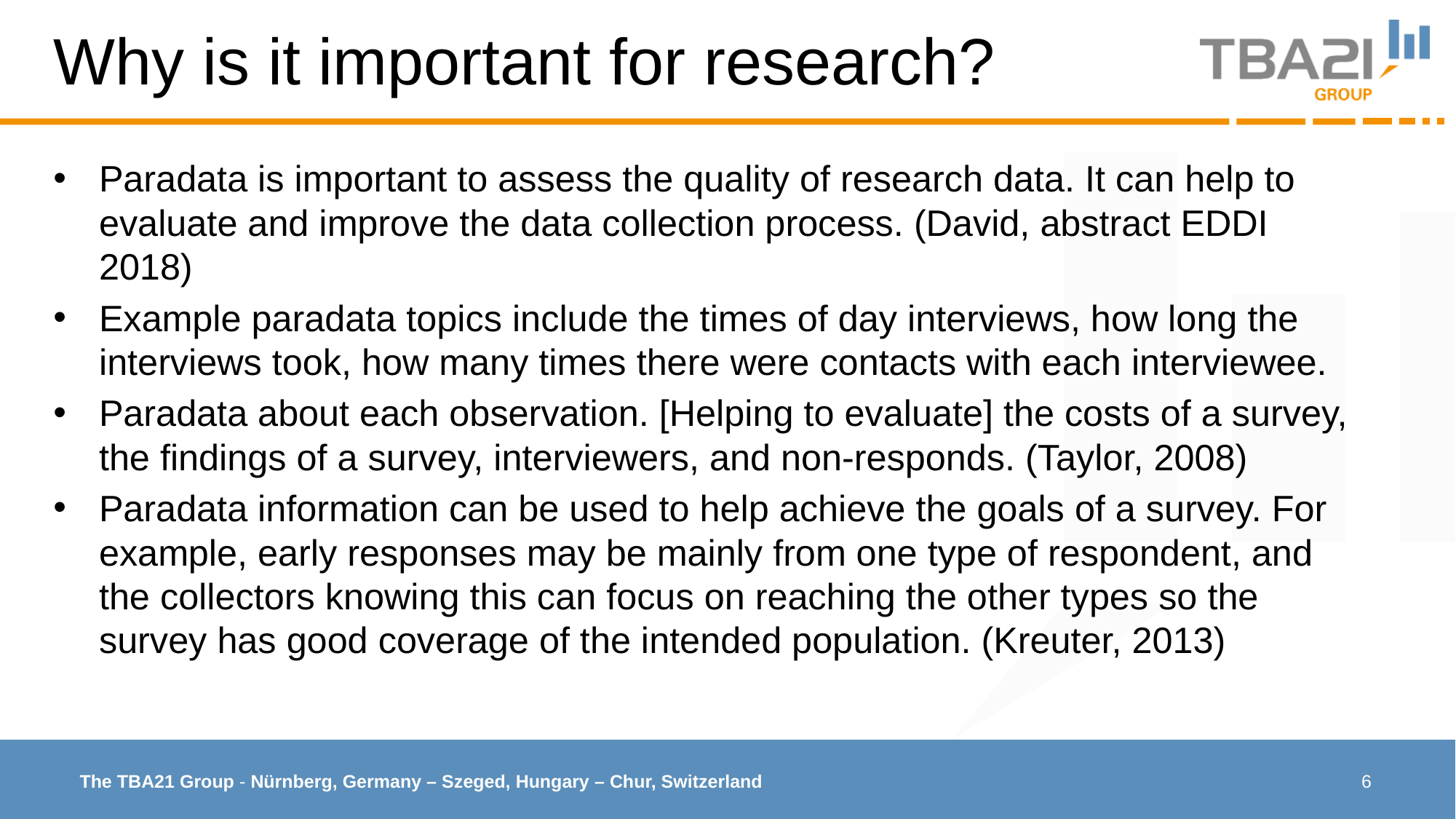

# Why is it important for research?
Paradata is important to assess the quality of research data. It can help to evaluate and improve the data collection process. (David, abstract EDDI 2018)
Example paradata topics include the times of day interviews, how long the interviews took, how many times there were contacts with each interviewee.
Paradata about each observation. [Helping to evaluate] the costs of a survey, the findings of a survey, interviewers, and non-responds. (Taylor, 2008)
Paradata information can be used to help achieve the goals of a survey. For example, early responses may be mainly from one type of respondent, and the collectors knowing this can focus on reaching the other types so the survey has good coverage of the intended population. (Kreuter, 2013)
6